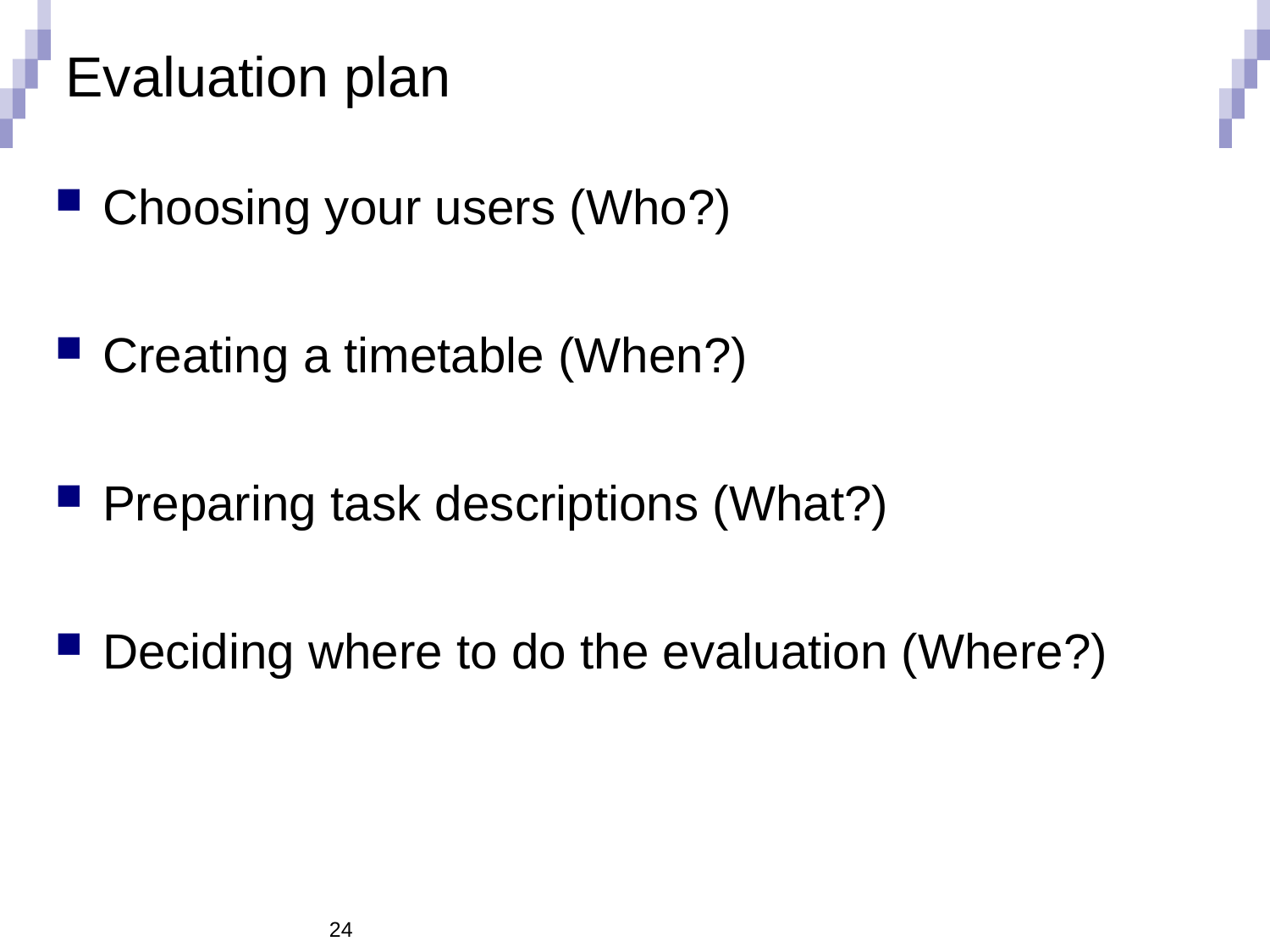

# Evaluation plan
Choosing your users (Who?)

Creating a timetable (When?)

Preparing task descriptions (What?)

Deciding where to do the evaluation (Where?)

24